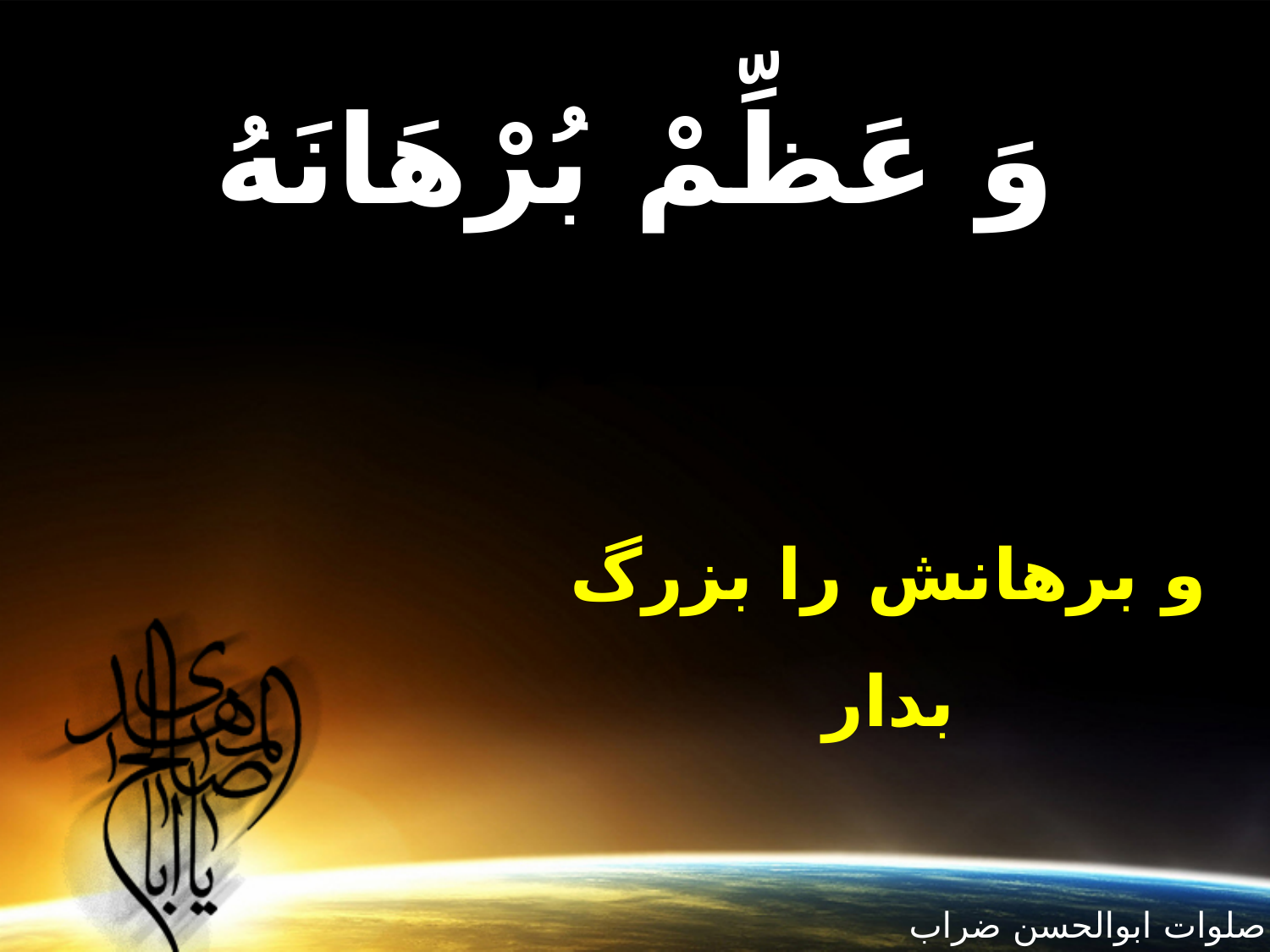

وَ عَظِّمْ بُرْهَانَهُ
و برهانش را بزرگ بدار